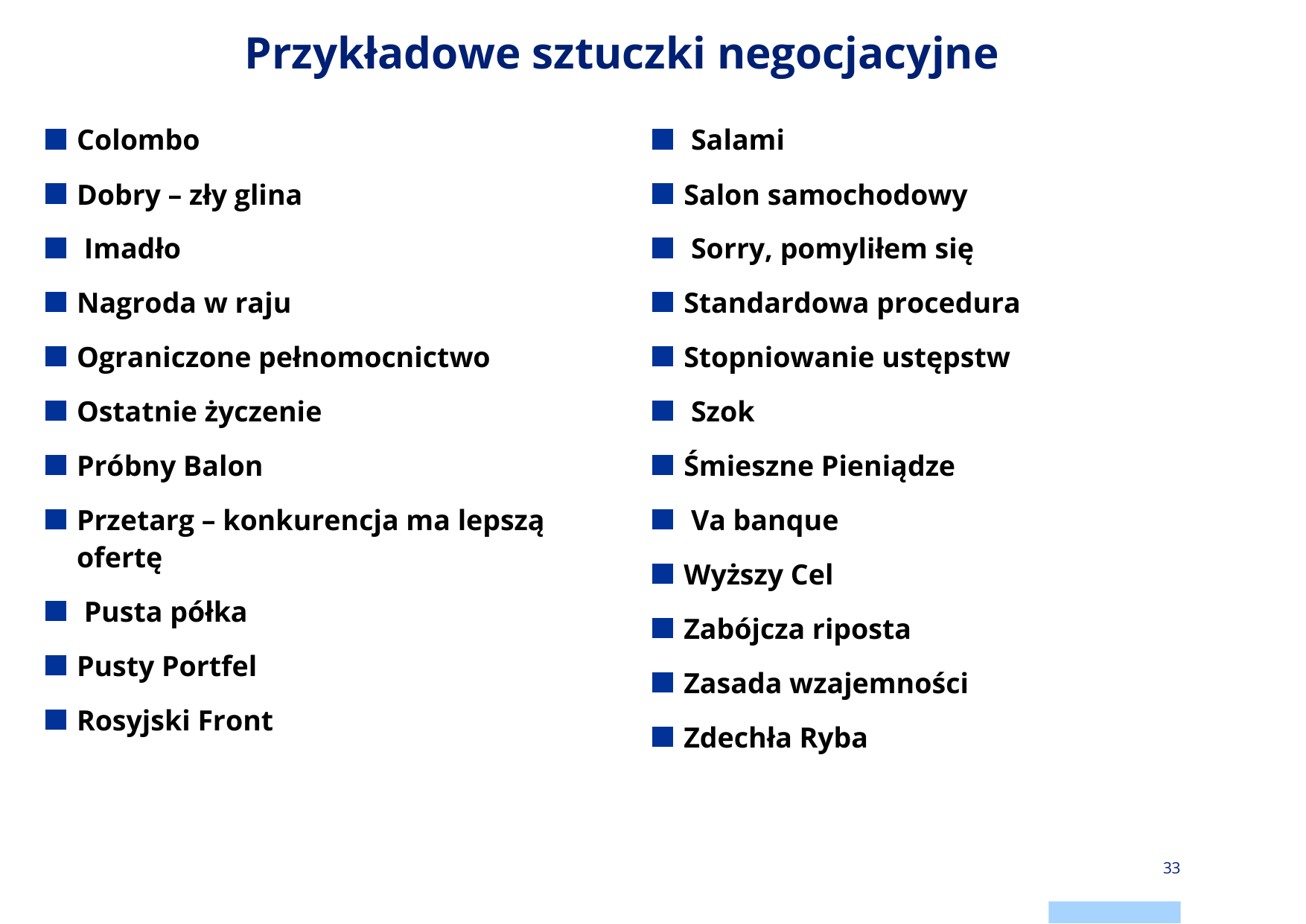

# Przykładowe sztuczki negocjacyjne
 Salami
Salon samochodowy
 Sorry, pomyliłem się
Standardowa procedura
Stopniowanie ustępstw
 Szok
Śmieszne Pieniądze
 Va banque
Wyższy Cel
Zabójcza riposta
Zasada wzajemności
Zdechła Ryba

Colombo
Dobry – zły glina
 Imadło
Nagroda w raju
Ograniczone pełnomocnictwo
Ostatnie życzenie
Próbny Balon
Przetarg – konkurencja ma lepszą ofertę
 Pusta półka
Pusty Portfel
Rosyjski Front
33